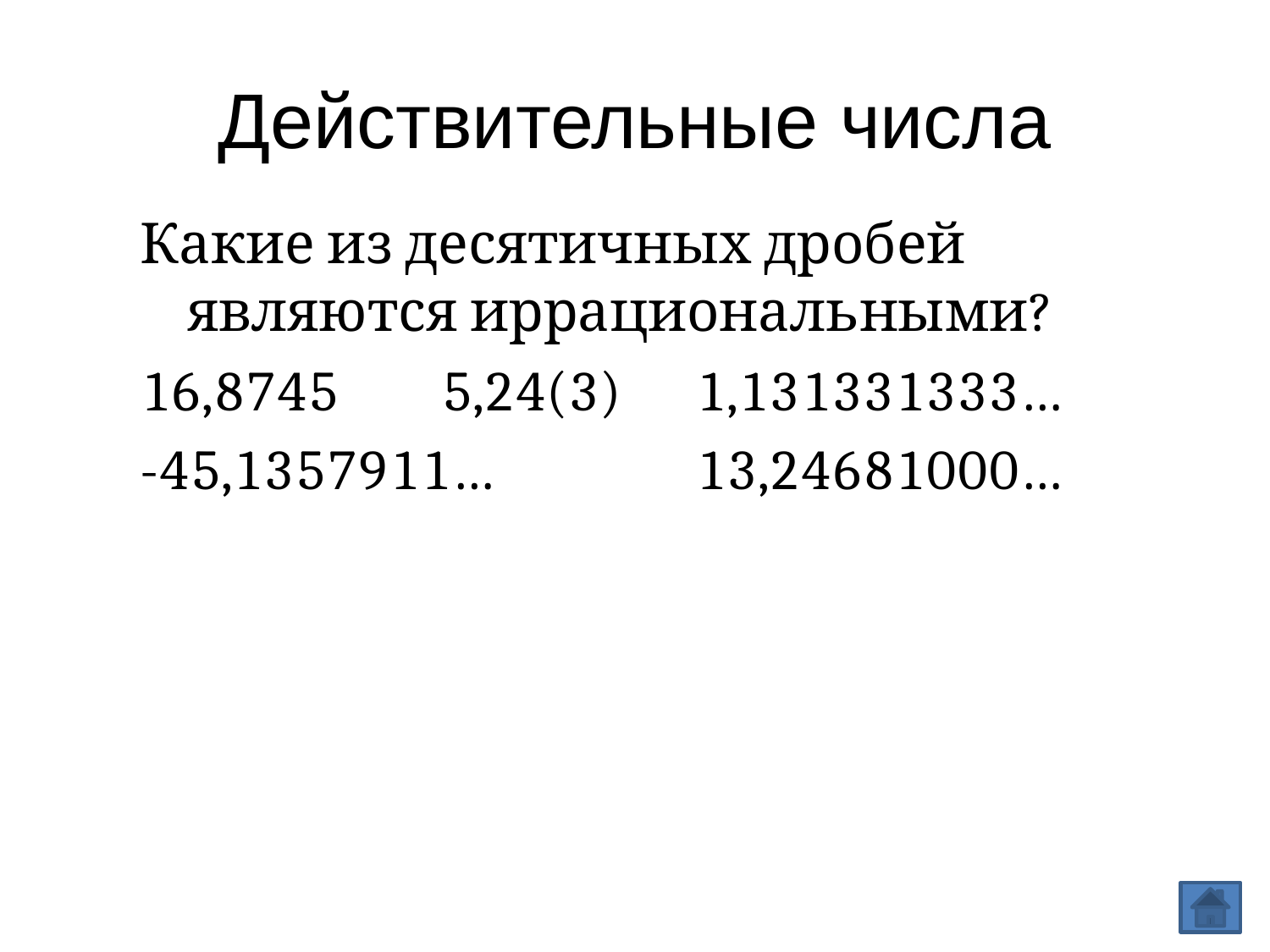

# Действительные числа
Какие из десятичных дробей являются иррациональными?
16,8745	5,24(3)	1,131331333…
-45,1357911…		13,24681000…